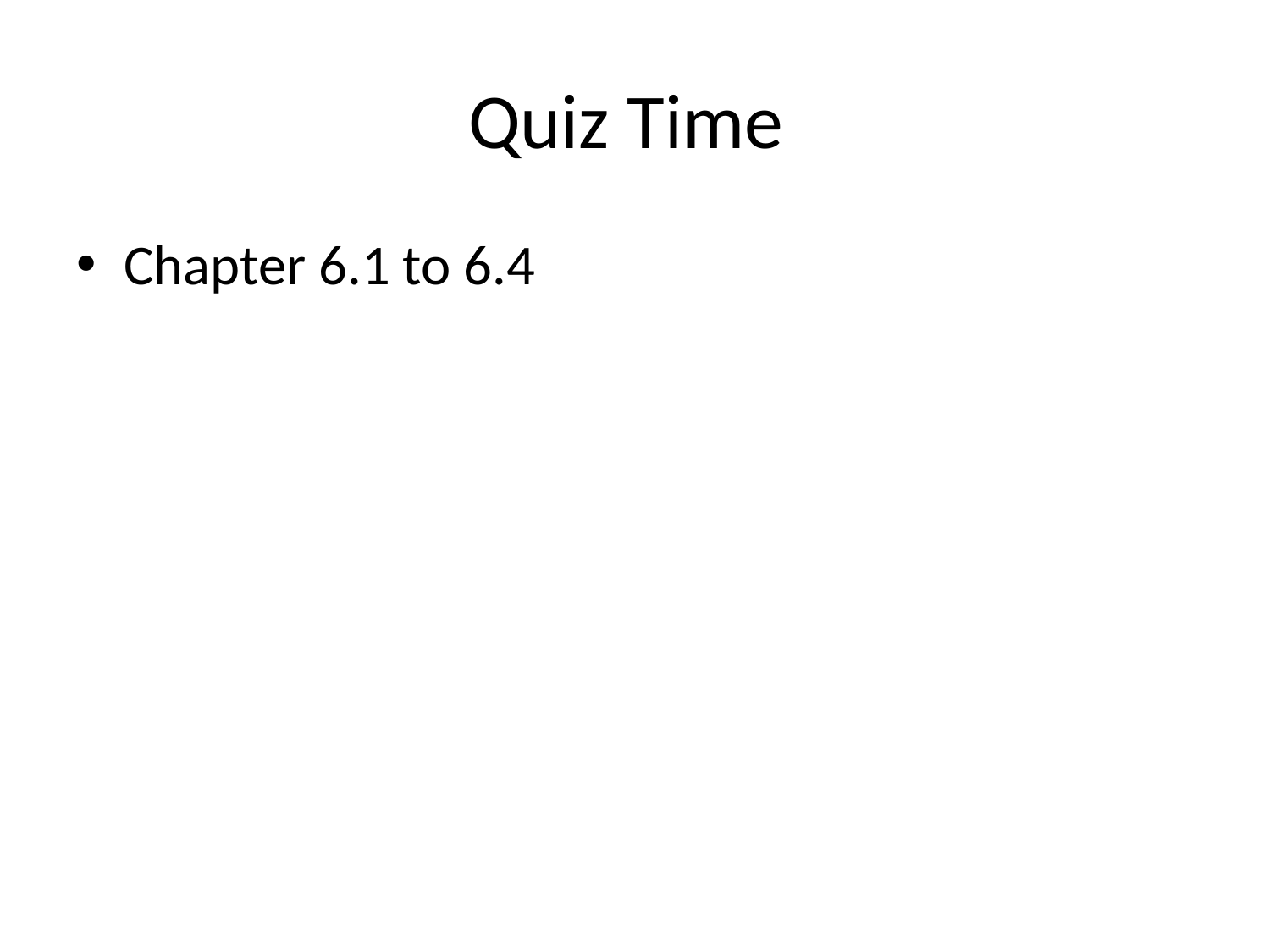

# Quiz Time
Chapter 6.1 to 6.4